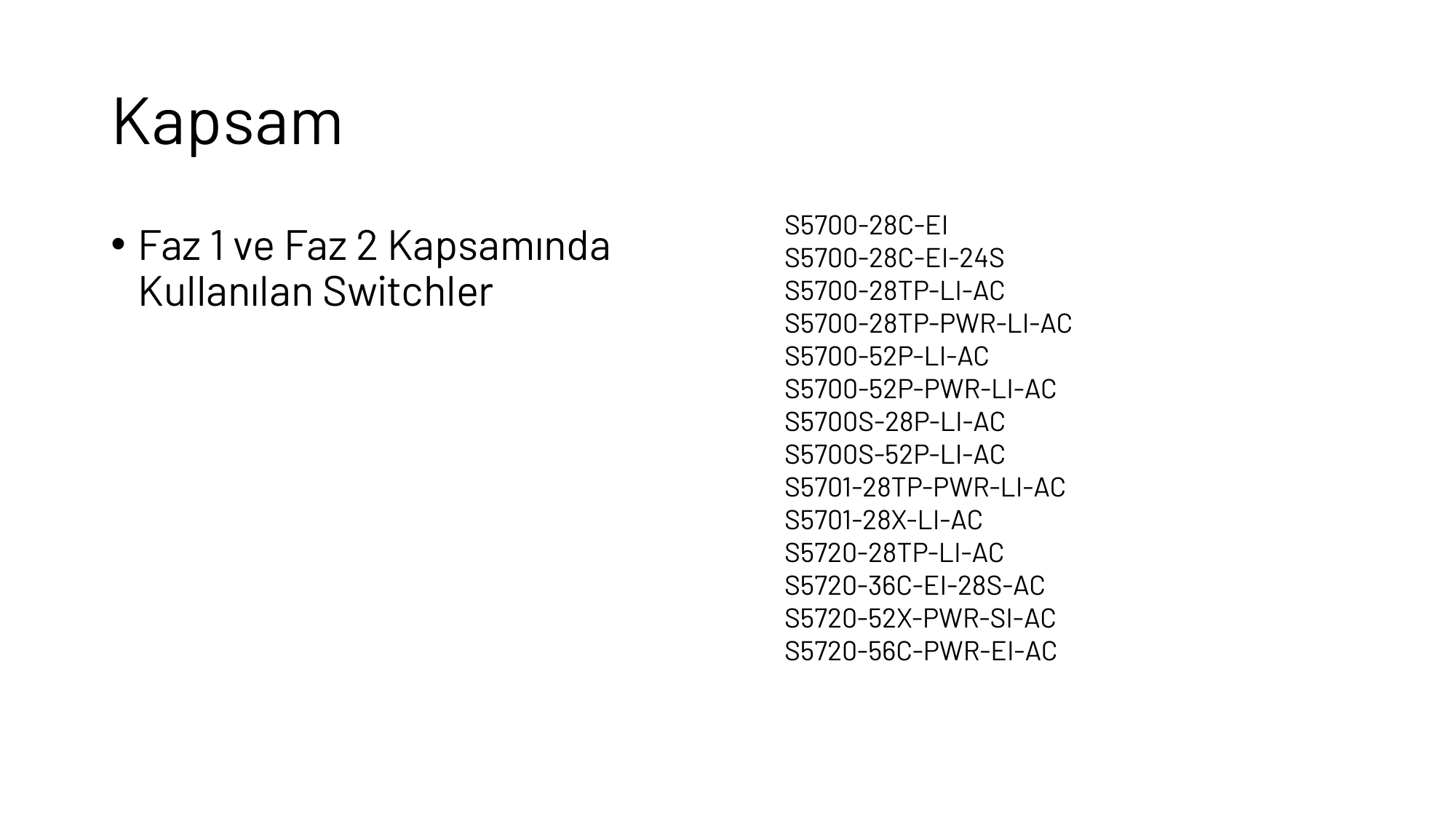

# Kapsam
S5700-28C-EI
S5700-28C-EI-24S
S5700-28TP-LI-AC
S5700-28TP-PWR-LI-AC
S5700-52P-LI-AC
S5700-52P-PWR-LI-AC
S5700S-28P-LI-AC
S5700S-52P-LI-AC
S5701-28TP-PWR-LI-AC
S5701-28X-LI-AC
S5720-28TP-LI-AC
S5720-36C-EI-28S-AC
S5720-52X-PWR-SI-AC
S5720-56C-PWR-EI-AC
Faz 1 ve Faz 2 Kapsamında Kullanılan Switchler